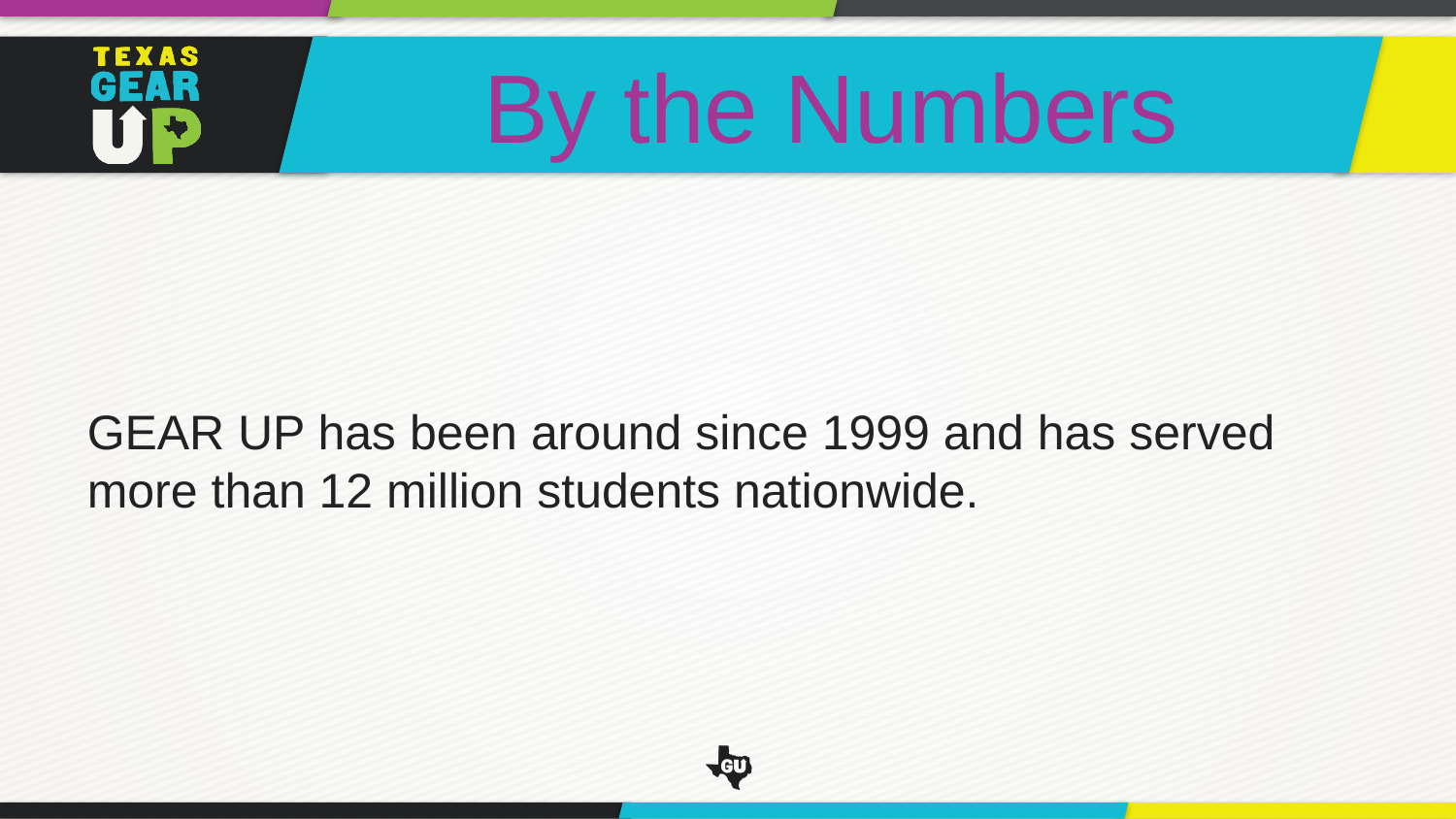

By the Numbers
GEAR UP has been around since 1999 and has served more than 12 million students nationwide.